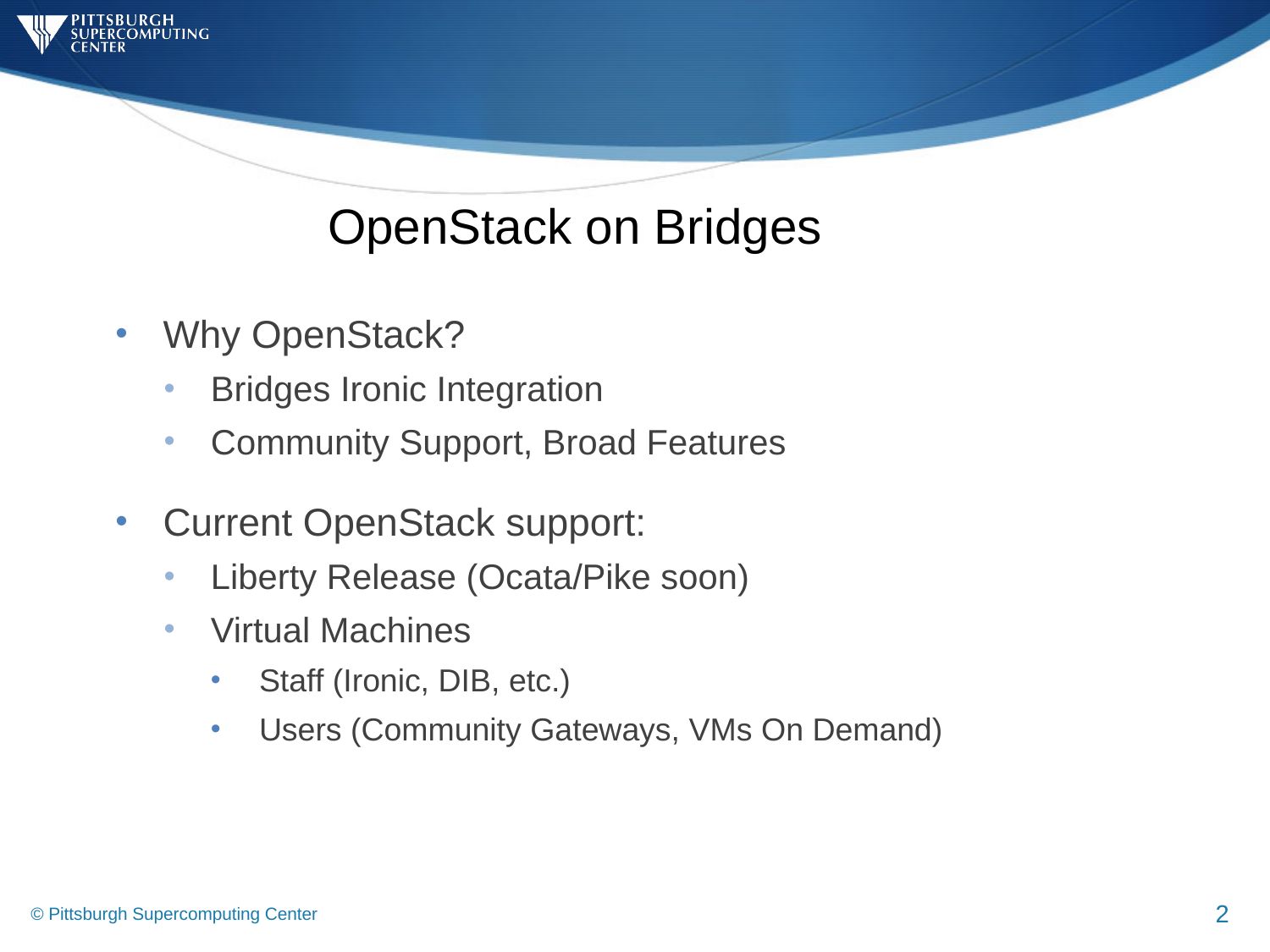

# OpenStack on Bridges
Why OpenStack?
Bridges Ironic Integration
Community Support, Broad Features
Current OpenStack support:
Liberty Release (Ocata/Pike soon)
Virtual Machines
Staff (Ironic, DIB, etc.)
Users (Community Gateways, VMs On Demand)